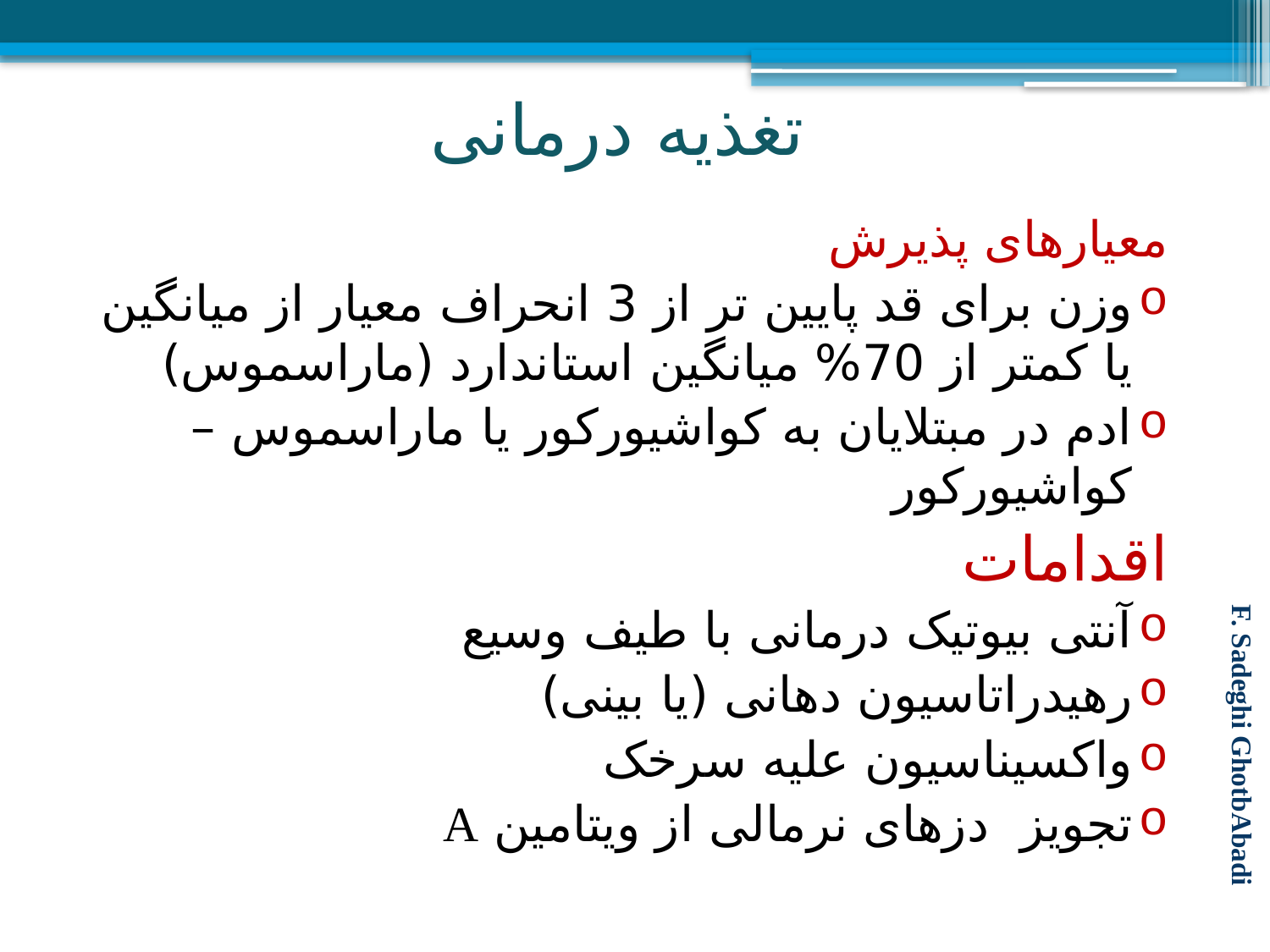

# تغذیه درمانی
معیارهای پذیرش
وزن برای قد پایین تر از 3 انحراف معیار از میانگین یا کمتر از 70% میانگین استاندارد (ماراسموس)
ادم در مبتلایان به کواشیورکور یا ماراسموس – کواشیورکور
اقدامات
آنتی بیوتیک درمانی با طیف وسیع
رهیدراتاسیون دهانی (یا بینی)
واکسیناسیون علیه سرخک
تجویز  دزهای نرمالی از ویتامین A